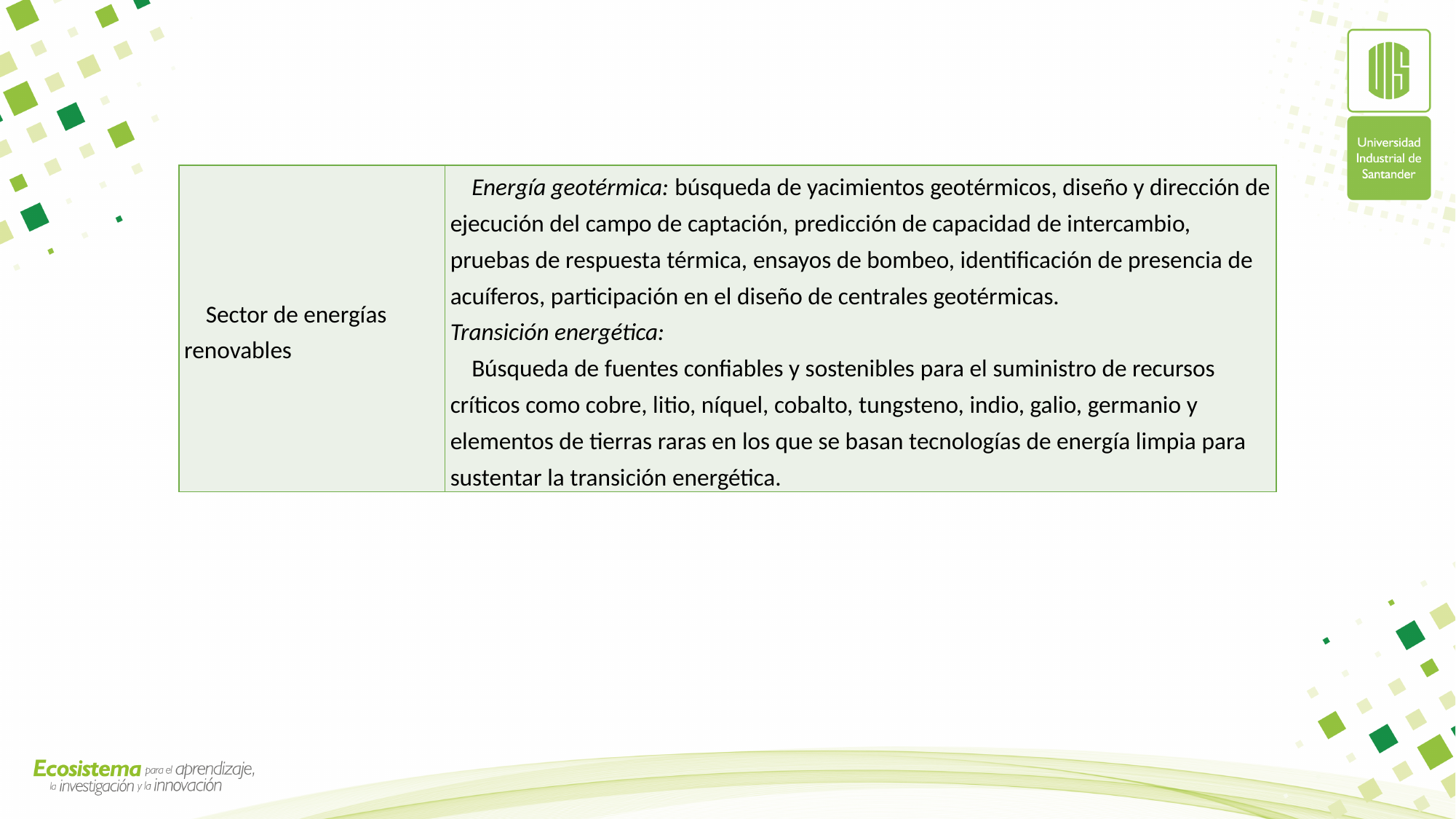

| Sector de energías renovables | Energía geotérmica: búsqueda de yacimientos geotérmicos, diseño y dirección de ejecución del campo de captación, predicción de capacidad de intercambio, pruebas de respuesta térmica, ensayos de bombeo, identificación de presencia de acuíferos, participación en el diseño de centrales geotérmicas. Transición energética: Búsqueda de fuentes confiables y sostenibles para el suministro de recursos críticos como cobre, litio, níquel, cobalto, tungsteno, indio, galio, germanio y elementos de tierras raras en los que se basan tecnologías de energía limpia para sustentar la transición energética. |
| --- | --- |